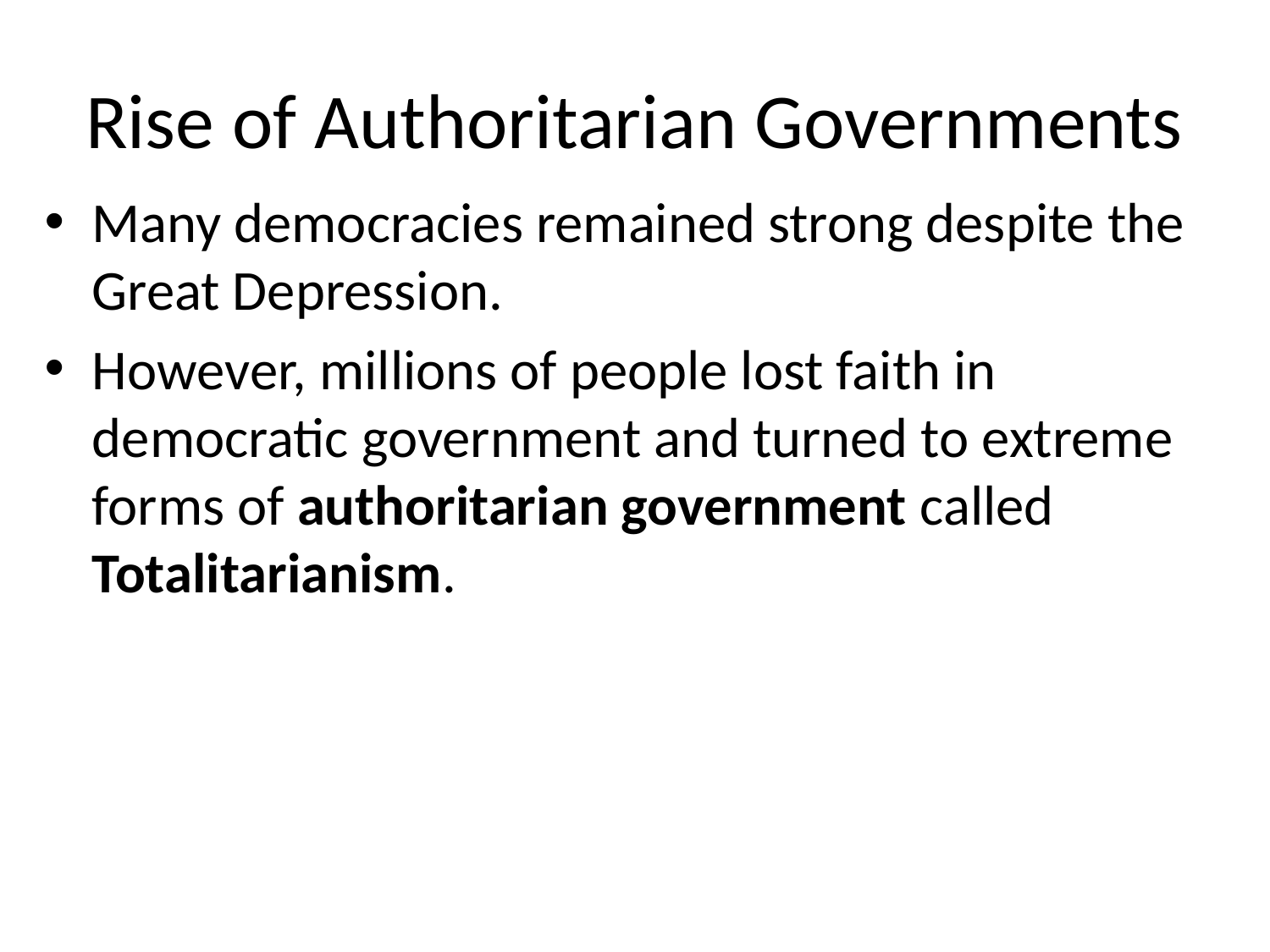

# Rise of Authoritarian Governments
Many democracies remained strong despite the Great Depression.
However, millions of people lost faith in democratic government and turned to extreme forms of authoritarian government called Totalitarianism.